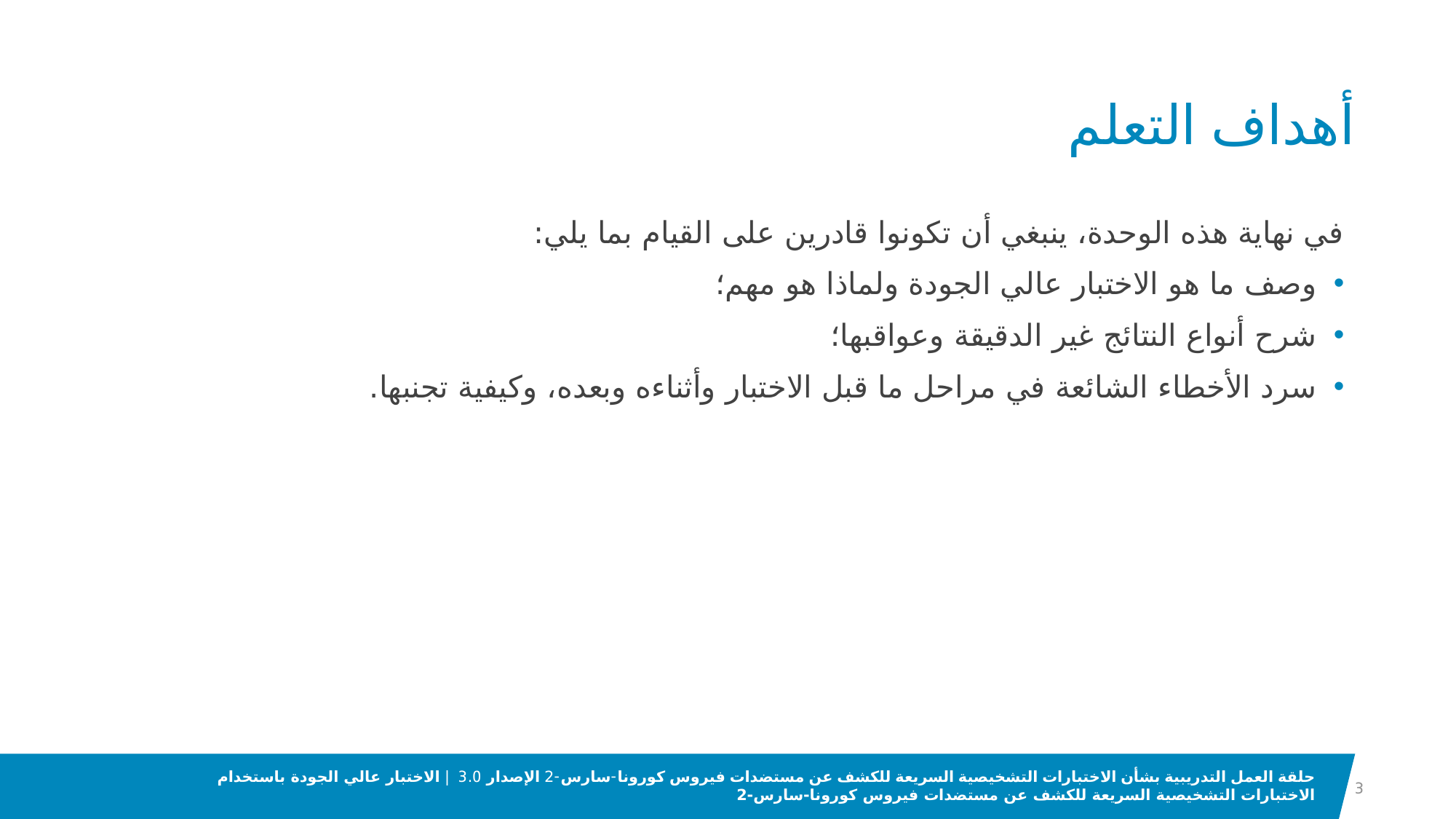

# أهداف التعلم
في نهاية هذه الوحدة، ينبغي أن تكونوا قادرين على القيام بما يلي:
وصف ما هو الاختبار عالي الجودة ولماذا هو مهم؛
شرح أنواع النتائج غير الدقيقة وعواقبها؛
سرد الأخطاء الشائعة في مراحل ما قبل الاختبار وأثناءه وبعده، وكيفية تجنبها.
3
حلقة العمل التدريبية بشأن الاختبارات التشخيصية السريعة للكشف عن مستضدات فيروس كورونا-سارس-2 الإصدار 3.0 | الاختبار عالي الجودة باستخدام الاختبارات التشخيصية السريعة للكشف عن مستضدات فيروس كورونا-سارس-2